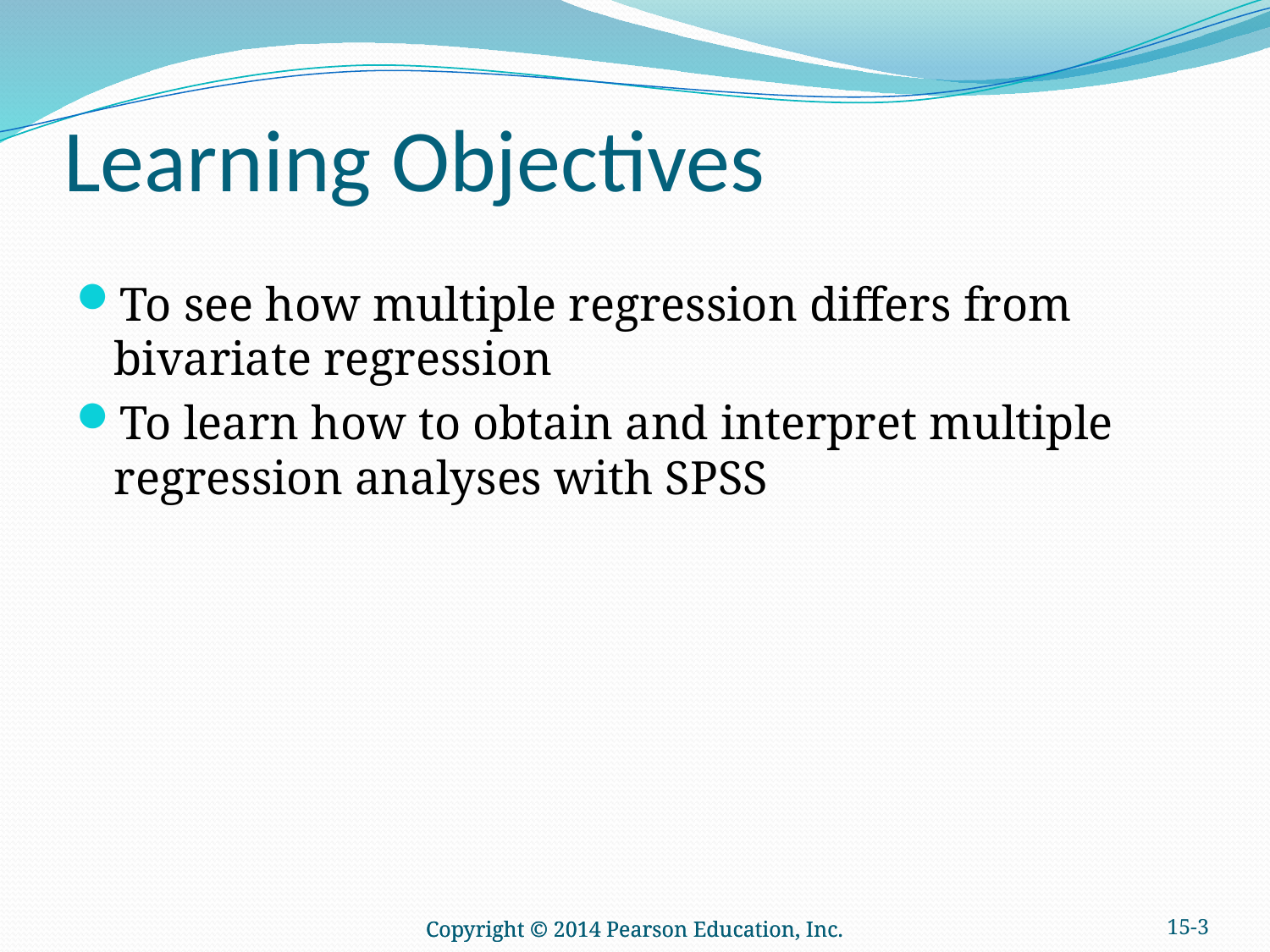

# Learning Objectives
To see how multiple regression differs from bivariate regression
To learn how to obtain and interpret multiple regression analyses with SPSS